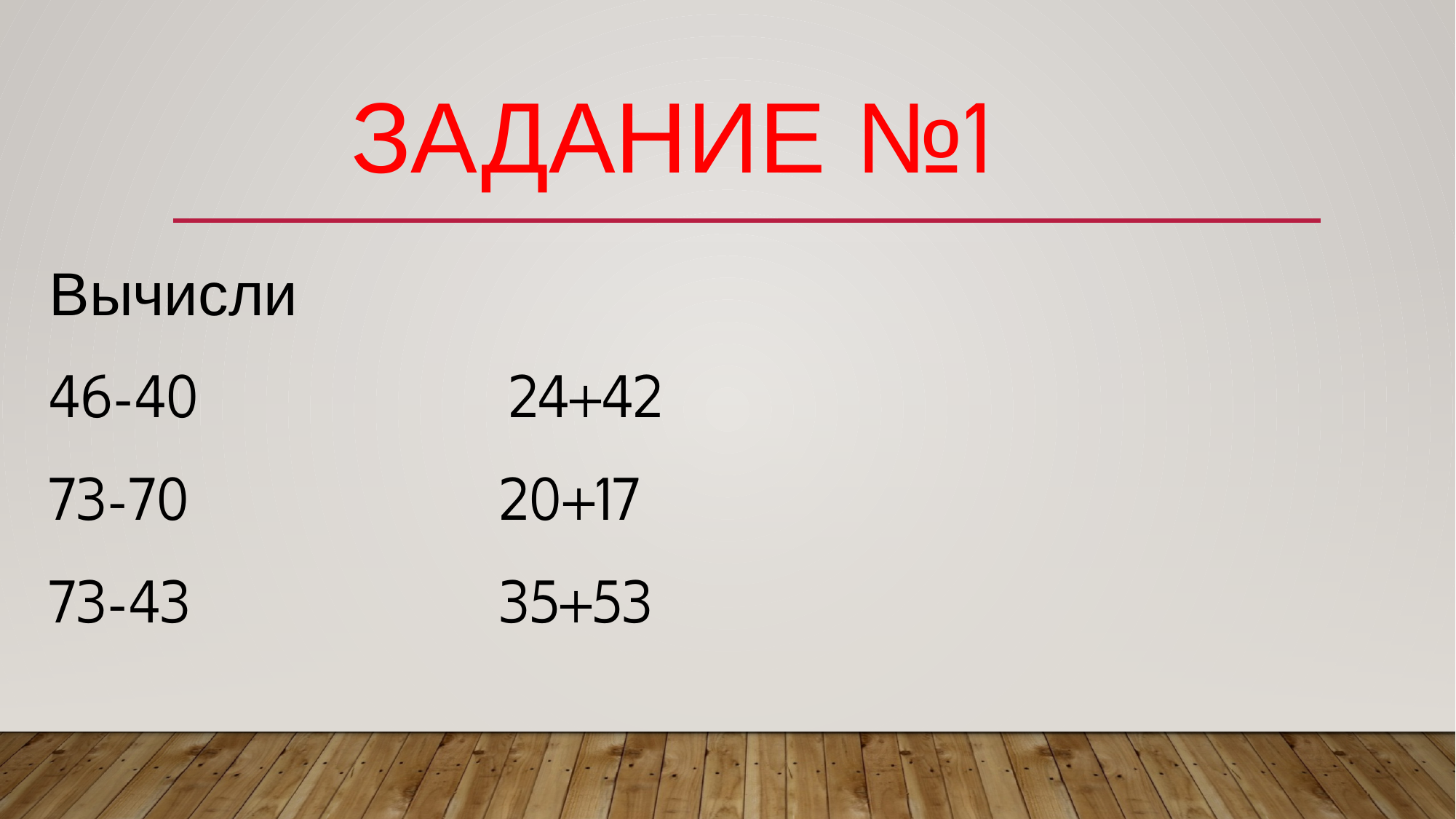

# Задание №1
Вычисли
46-40                 24+42
73-70                 20+17
73-43                 35+53